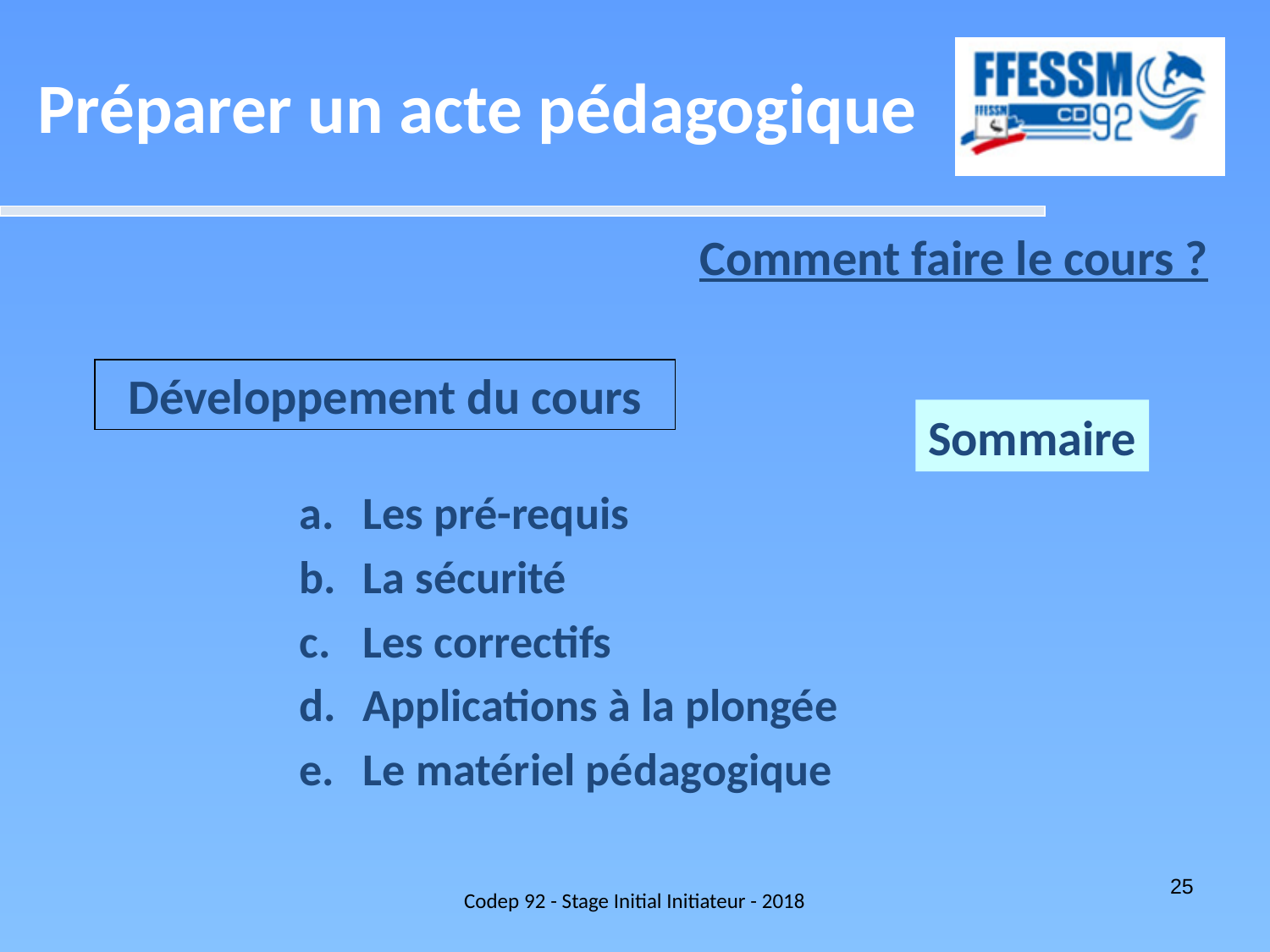

Préparer un acte pédagogique
Comment faire le cours ?
Développement du cours
Sommaire
Les pré-requis
La sécurité
Les correctifs
Applications à la plongée
Le matériel pédagogique

Codep 92 - Stage Initial Initiateur - 2018
25